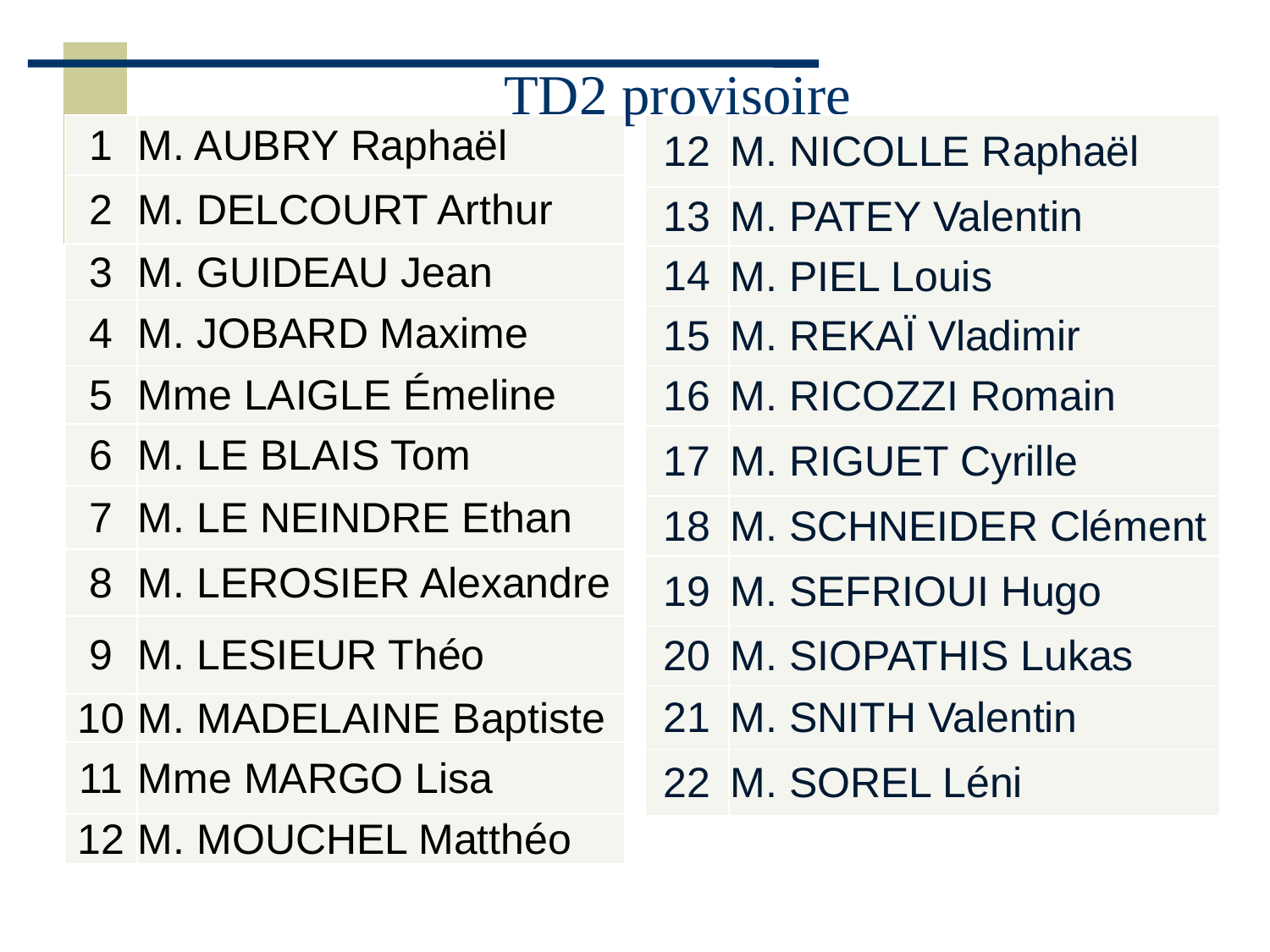

# TD2 provisoire
| 12 | M. NICOLLE Raphaël |
| --- | --- |
| 13 | M. PATEY Valentin |
| 14 | M. PIEL Louis |
| 15 | M. REKAÏ Vladimir |
| 16 | M. RICOZZI Romain |
| 17 | M. RIGUET Cyrille |
| 18 | M. SCHNEIDER Clément |
| 19 | M. SEFRIOUI Hugo |
| 20 | M. SIOPATHIS Lukas |
| 21 | M. SNITH Valentin |
| 22 | M. SOREL Léni |
| 1 | M. AUBRY Raphaël |
| --- | --- |
| 2 | M. DELCOURT Arthur |
| 3 | M. GUIDEAU Jean |
| 4 | M. JOBARD Maxime |
| 5 | Mme LAIGLE Émeline |
| 6 | M. LE BLAIS Tom |
| 7 | M. LE NEINDRE Ethan |
| 8 | M. LEROSIER Alexandre |
| 9 | M. LESIEUR Théo |
| 10 | M. MADELAINE Baptiste |
| 11 | Mme MARGO Lisa |
| 12 | M. MOUCHEL Matthéo |